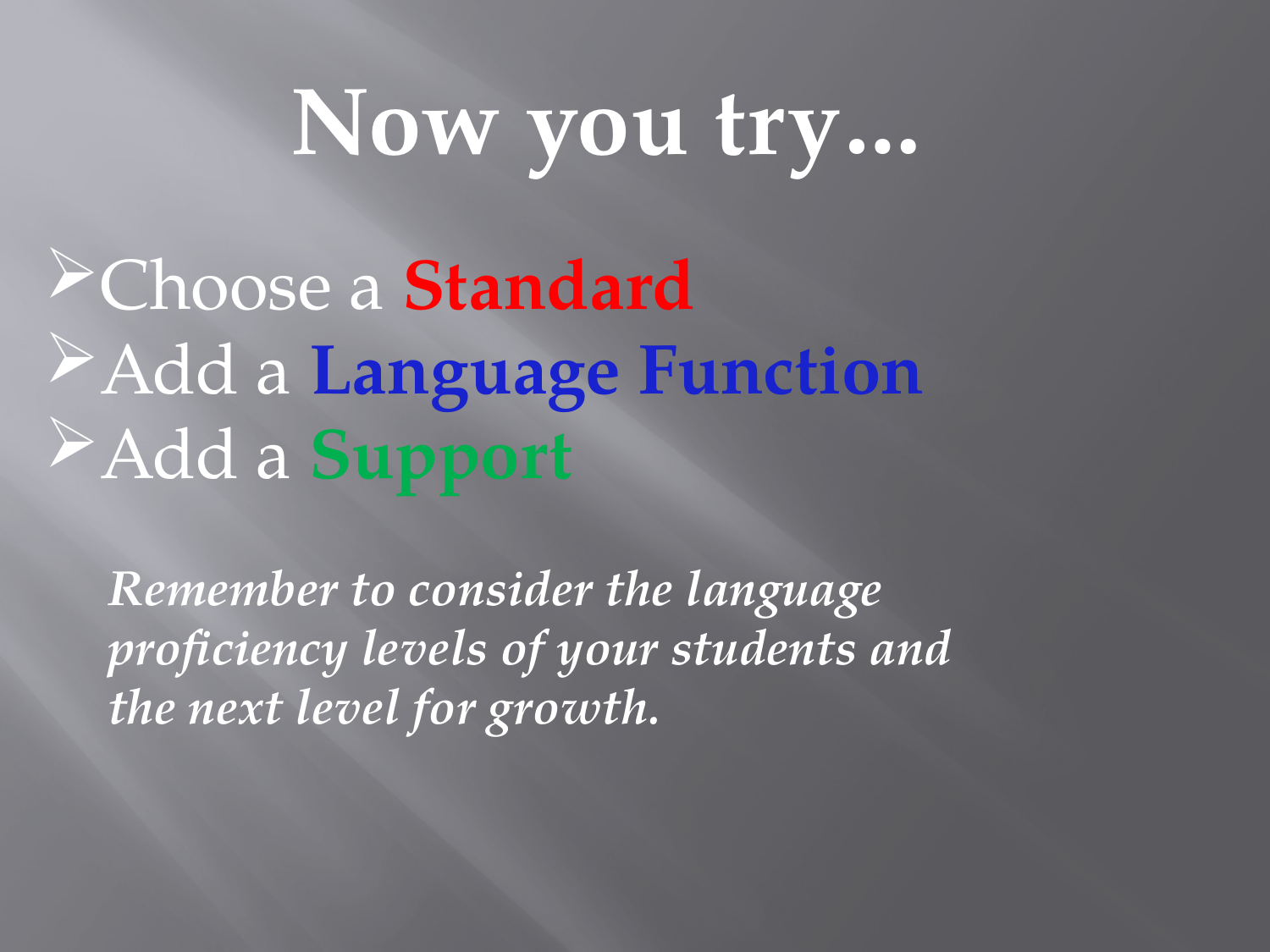

Now you try…
Choose a Standard
Add a Language Function
Add a Support
Remember to consider the language
proficiency levels of your students and
the next level for growth.